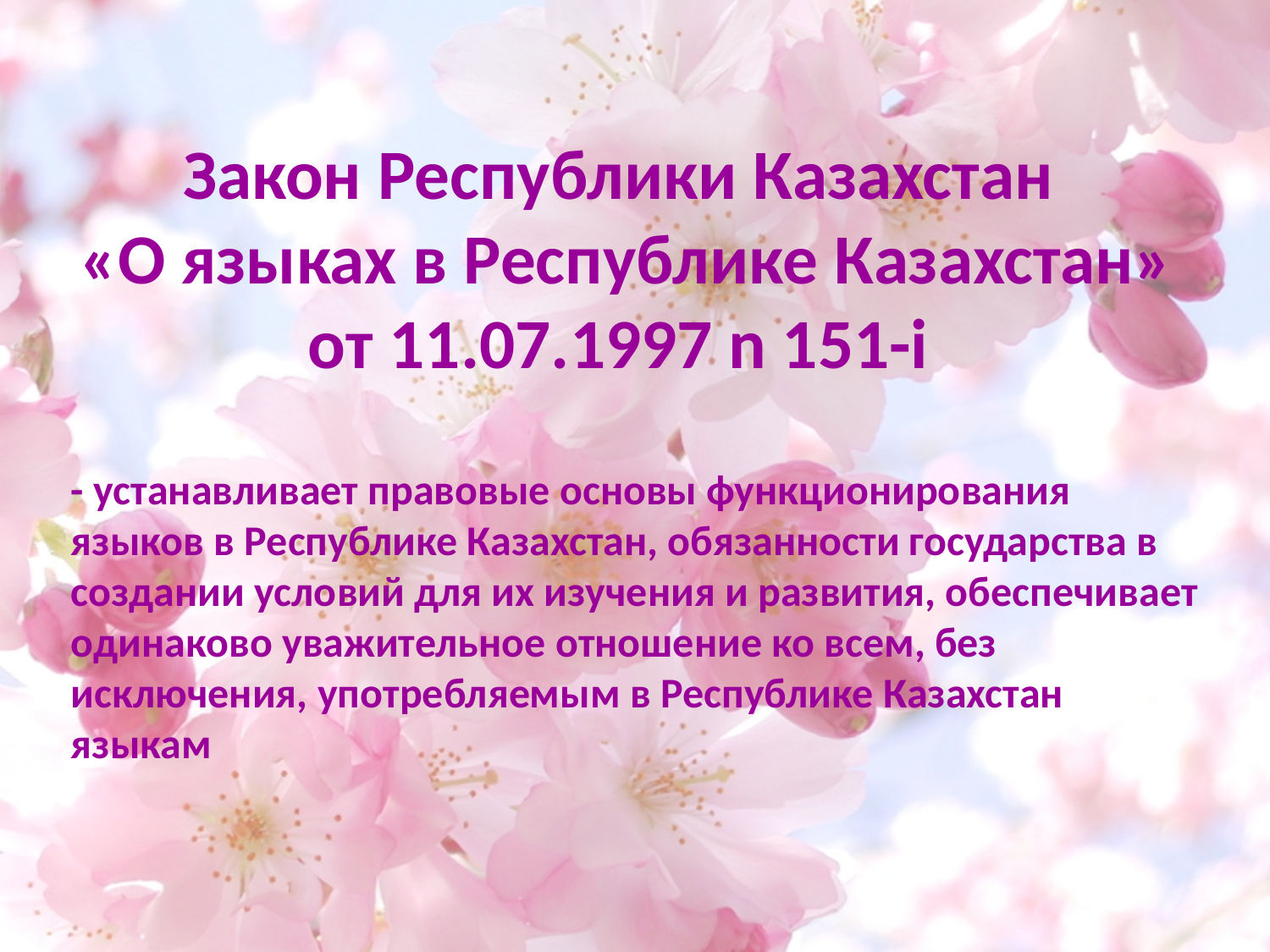

# Закон Республики Казахстан «О языках в Республике Казахстан» от 11.07.1997 n 151-i
- устанавливает правовые основы функционирования языков в Республике Казахстан, обязанности государства в создании условий для их изучения и развития, обеспечивает одинаково уважительное отношение ко всем, без исключения, употребляемым в Республике Казахстан языкам